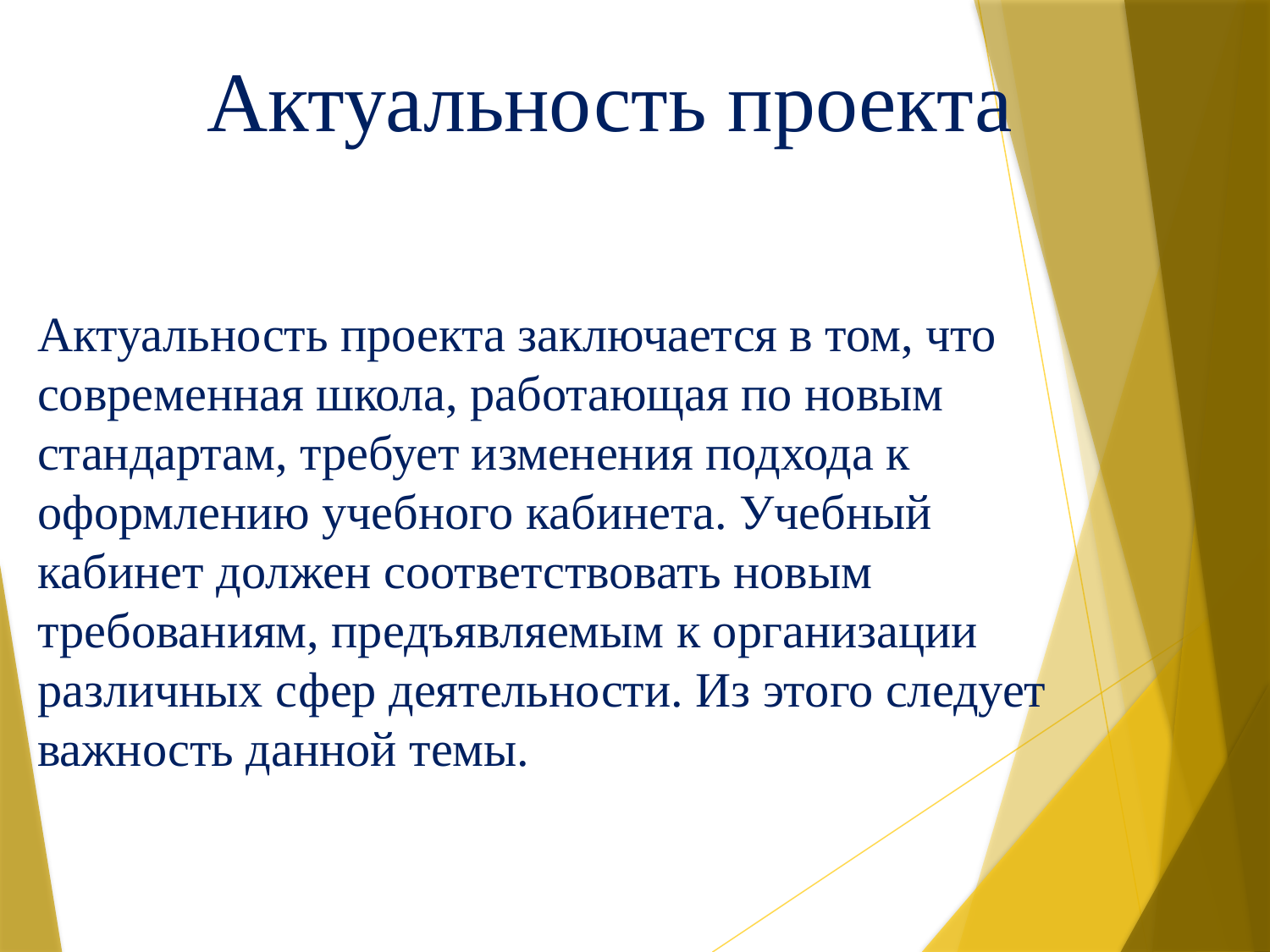

Актуальность проекта
Актуальность проекта заключается в том, что современная школа, работающая по новым стандартам, требует изменения подхода к оформлению учебного кабинета. Учебный кабинет должен соответствовать новым требованиям, предъявляемым к организации различных сфер деятельности. Из этого следует важность данной темы.